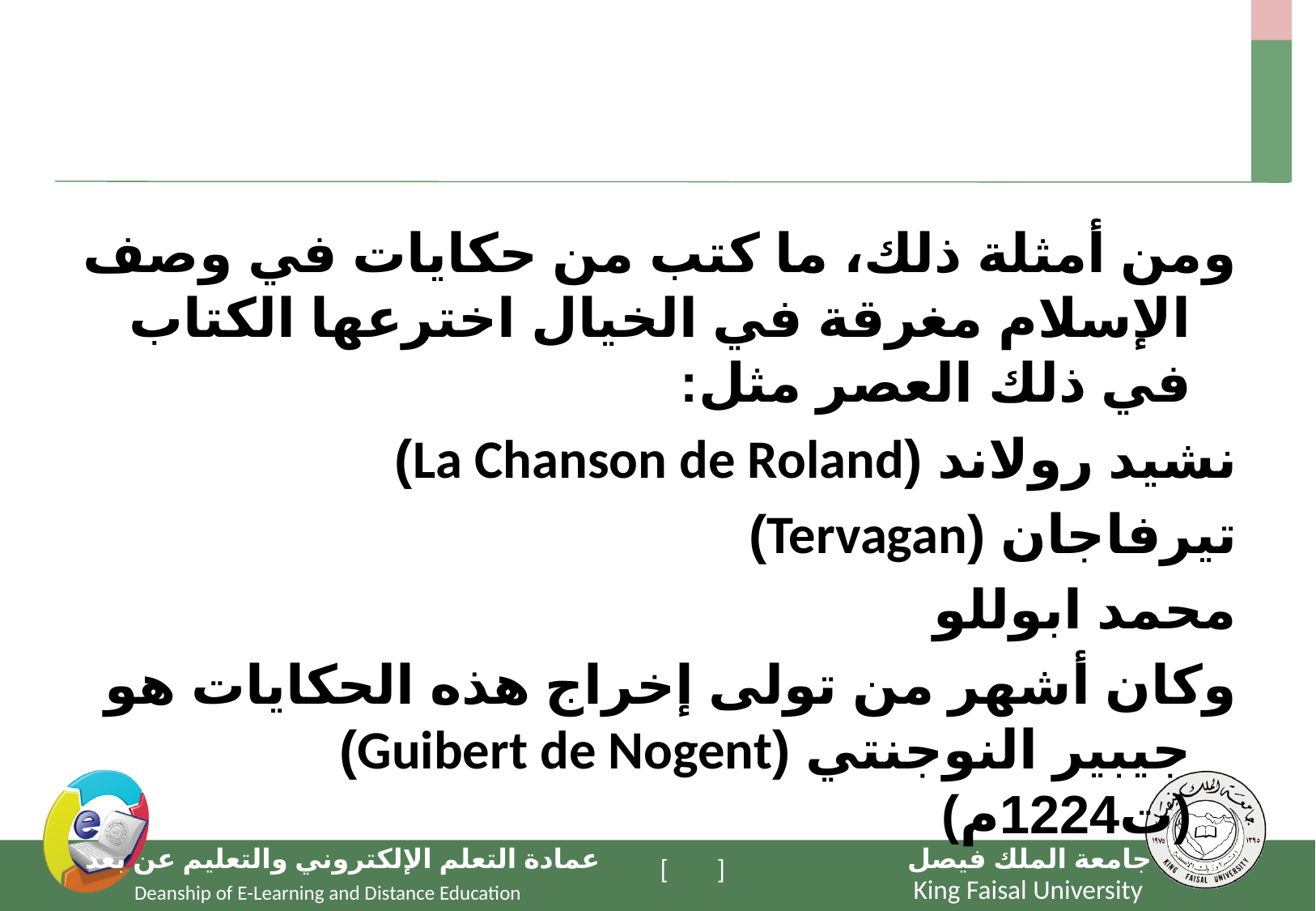

#
ومن أمثلة ذلك، ما كتب من حكايات في وصف الإسلام مغرقة في الخيال اخترعها الكتاب في ذلك العصر مثل:
نشيد رولاند (La Chanson de Roland)
تيرفاجان (Tervagan)
محمد ابوللو
وكان أشهر من تولى إخراج هذه الحكايات هو جيبير النوجنتي (Guibert de Nogent) (ت1224م)